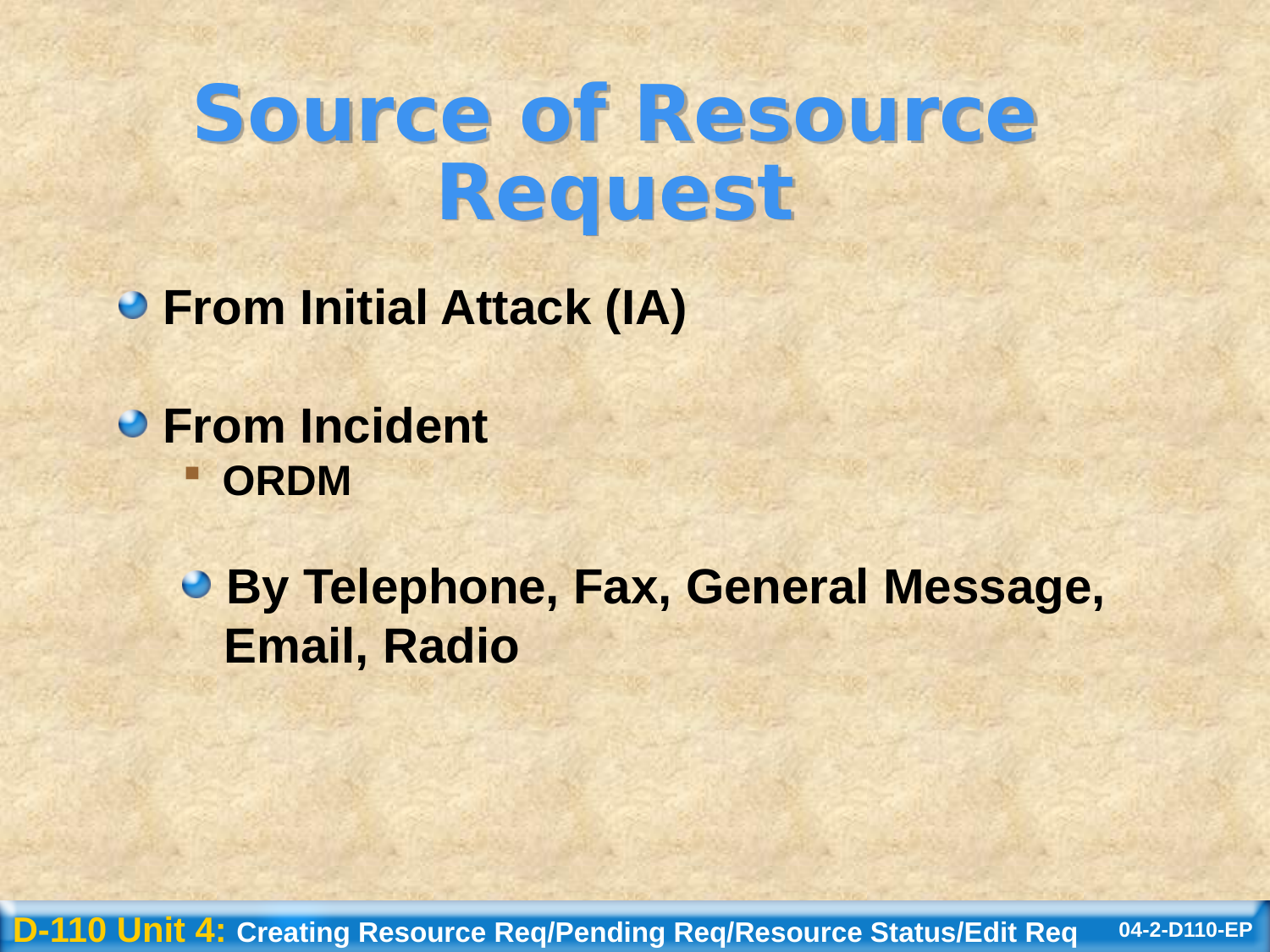

Source of Resource Request
 From Initial Attack (IA)

 From Incident
ORDM

 By Telephone, Fax, General Message,
   Email, Radio

D-110 Unit 4: Creating Resource Req/Pending Req/Resource Status/Edit Req
04-2-D110-EP